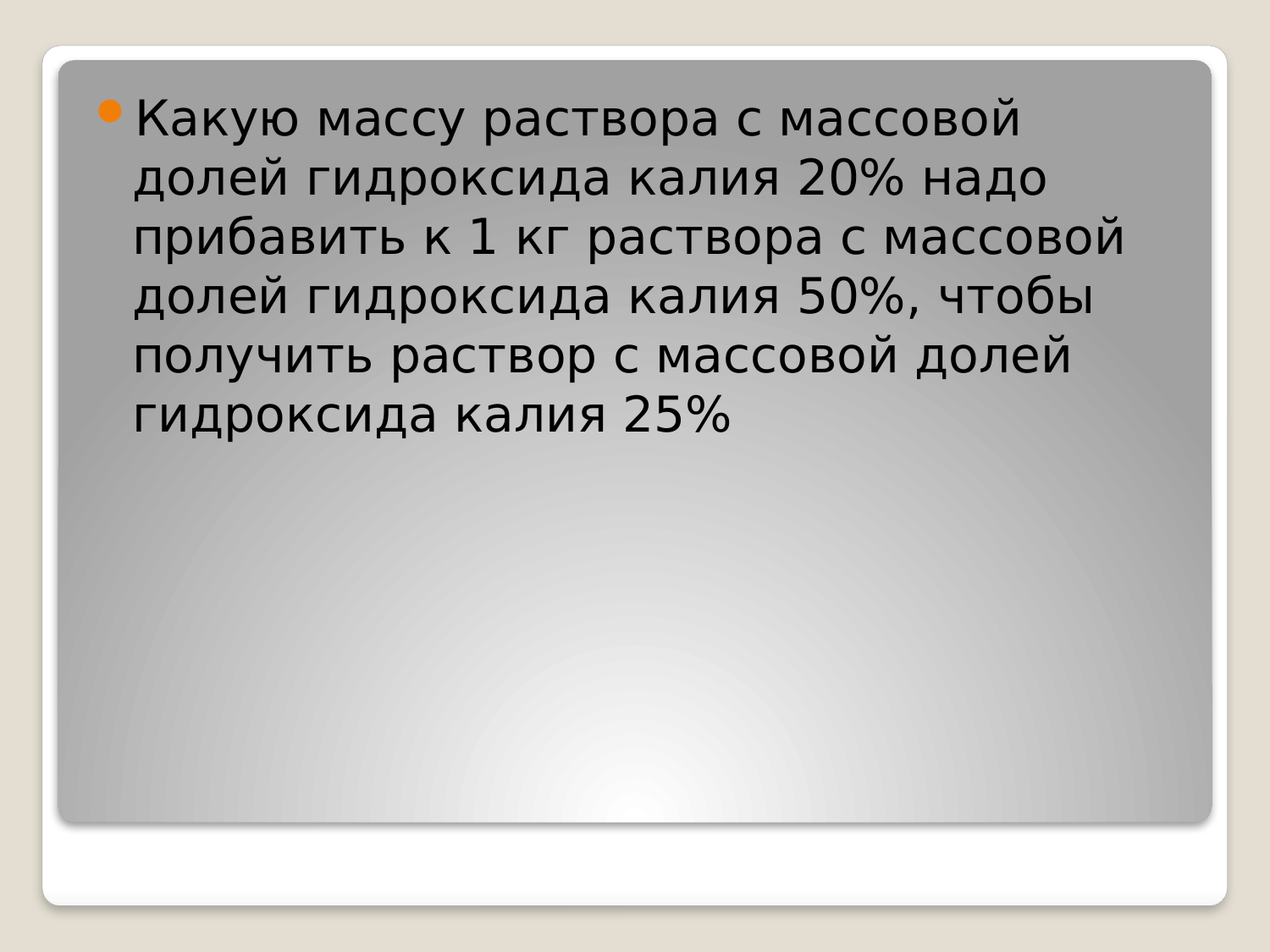

Какую массу раствора с массовой долей гидроксида калия 20% надо прибавить к 1 кг раствора с массовой долей гидроксида калия 50%, чтобы получить раствор с массовой долей гидроксида калия 25%
#